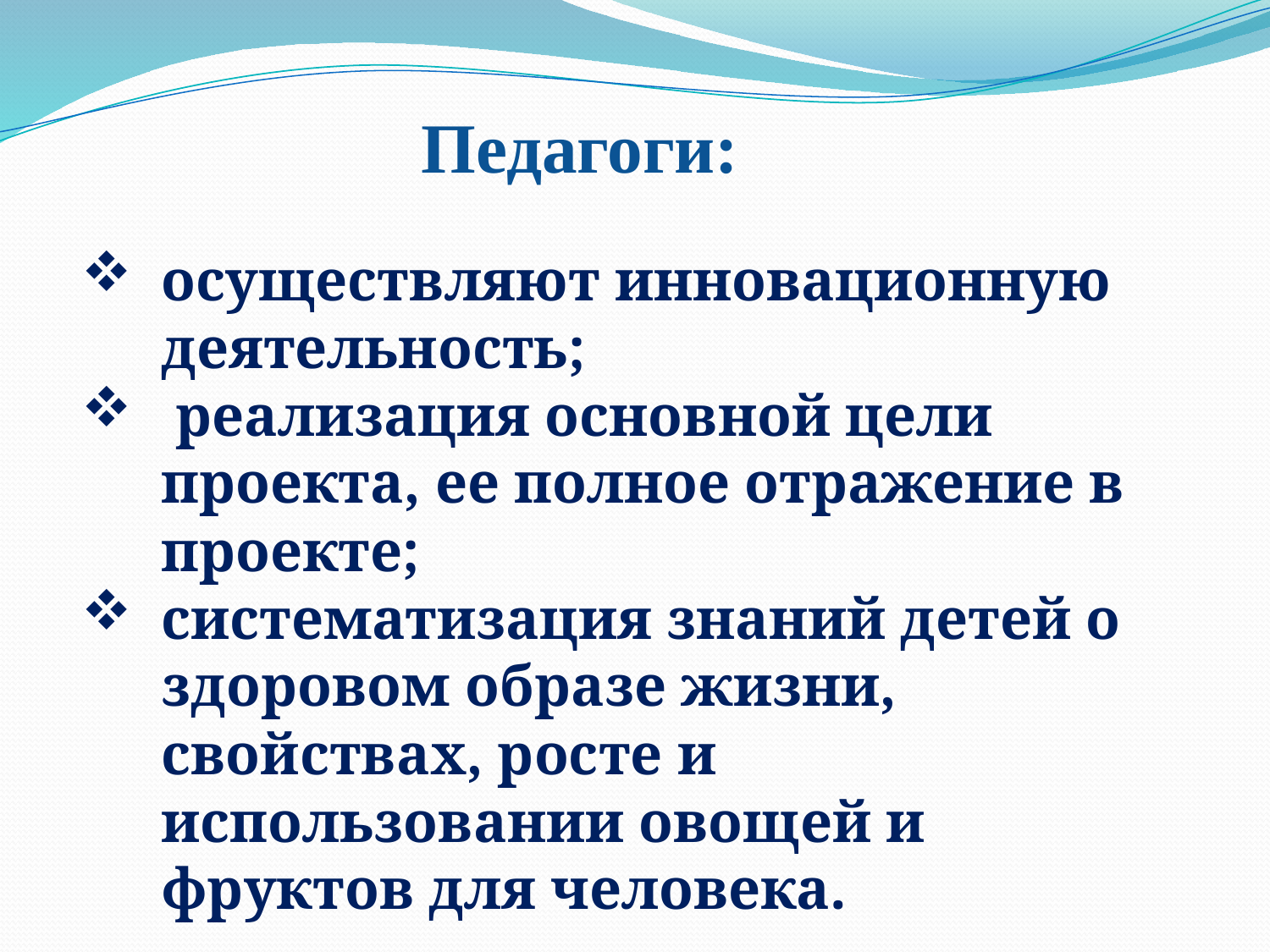

Педагоги:
осуществляют инновационную деятельность;
 реализация основной цели проекта, ее полное отражение в проекте;
систематизация знаний детей о здоровом образе жизни, свойствах, росте и использовании овощей и фруктов для человека.